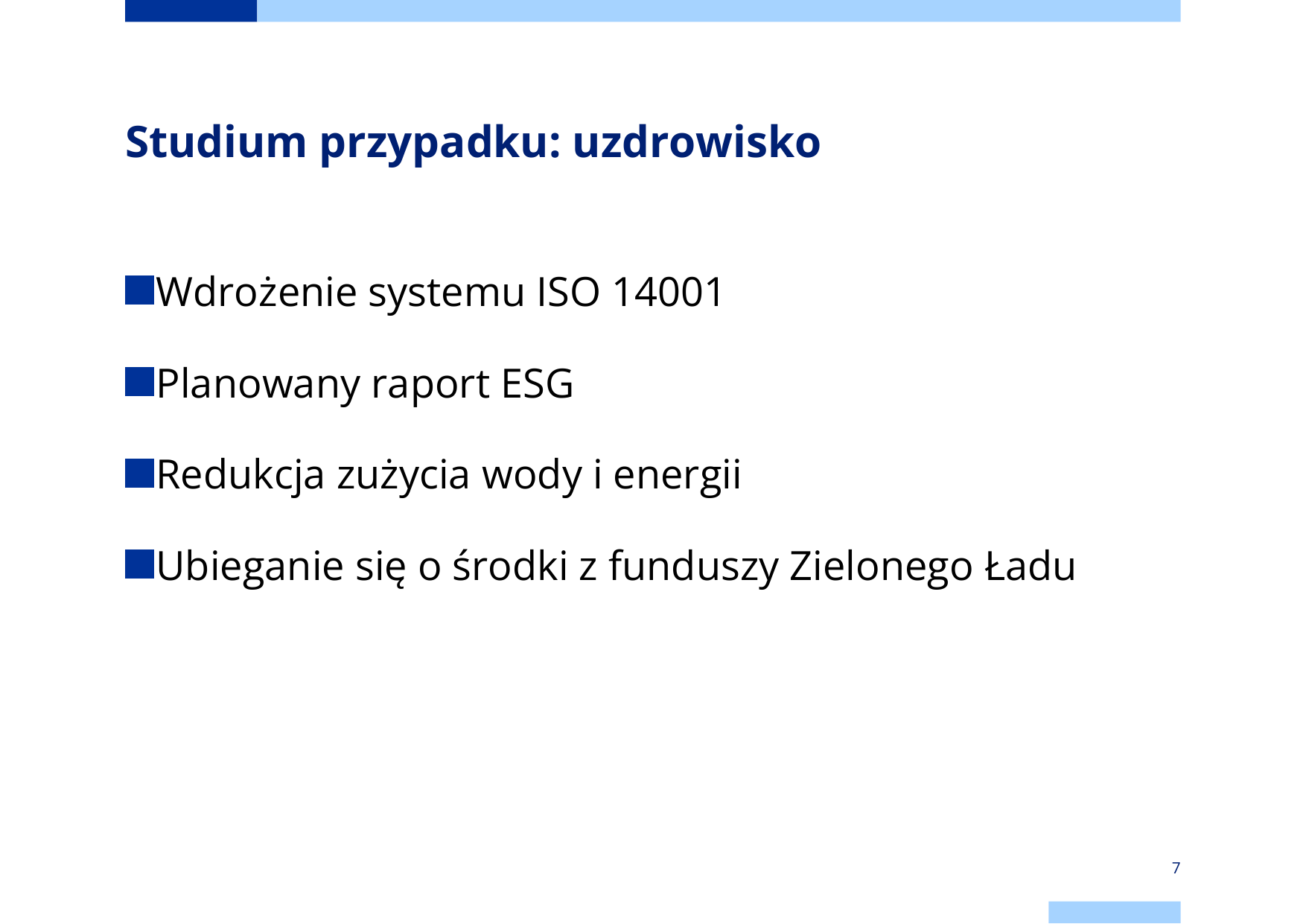

# Studium przypadku: uzdrowisko
Wdrożenie systemu ISO 14001
Planowany raport ESG
Redukcja zużycia wody i energii
Ubieganie się o środki z funduszy Zielonego Ładu
7